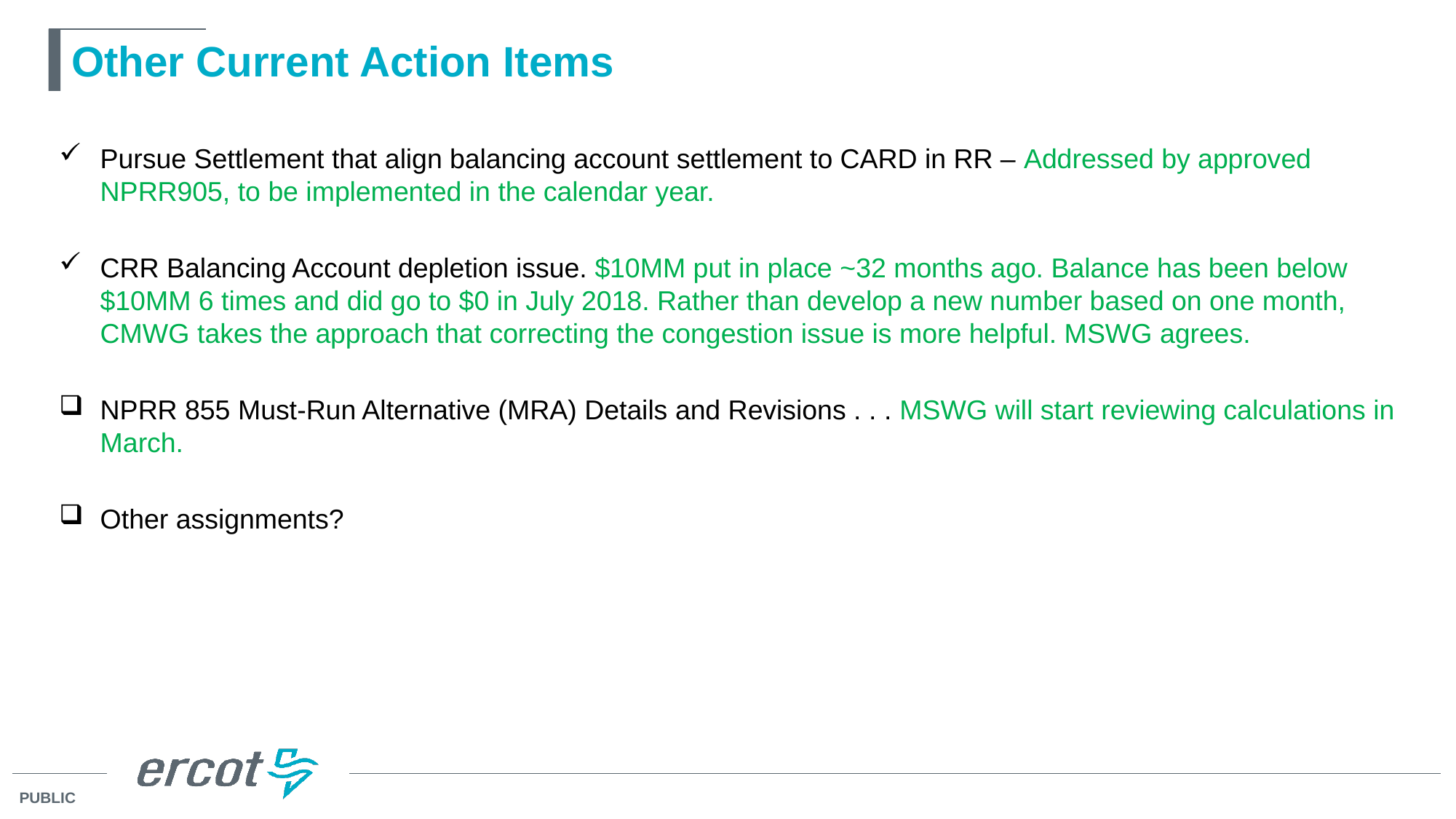

# Other Current Action Items
Pursue Settlement that align balancing account settlement to CARD in RR – Addressed by approved NPRR905, to be implemented in the calendar year.

CRR Balancing Account depletion issue. $10MM put in place ~32 months ago. Balance has been below $10MM 6 times and did go to $0 in July 2018. Rather than develop a new number based on one month, CMWG takes the approach that correcting the congestion issue is more helpful. MSWG agrees.

NPRR 855 Must-Run Alternative (MRA) Details and Revisions . . . MSWG will start reviewing calculations in March.

Other assignments?